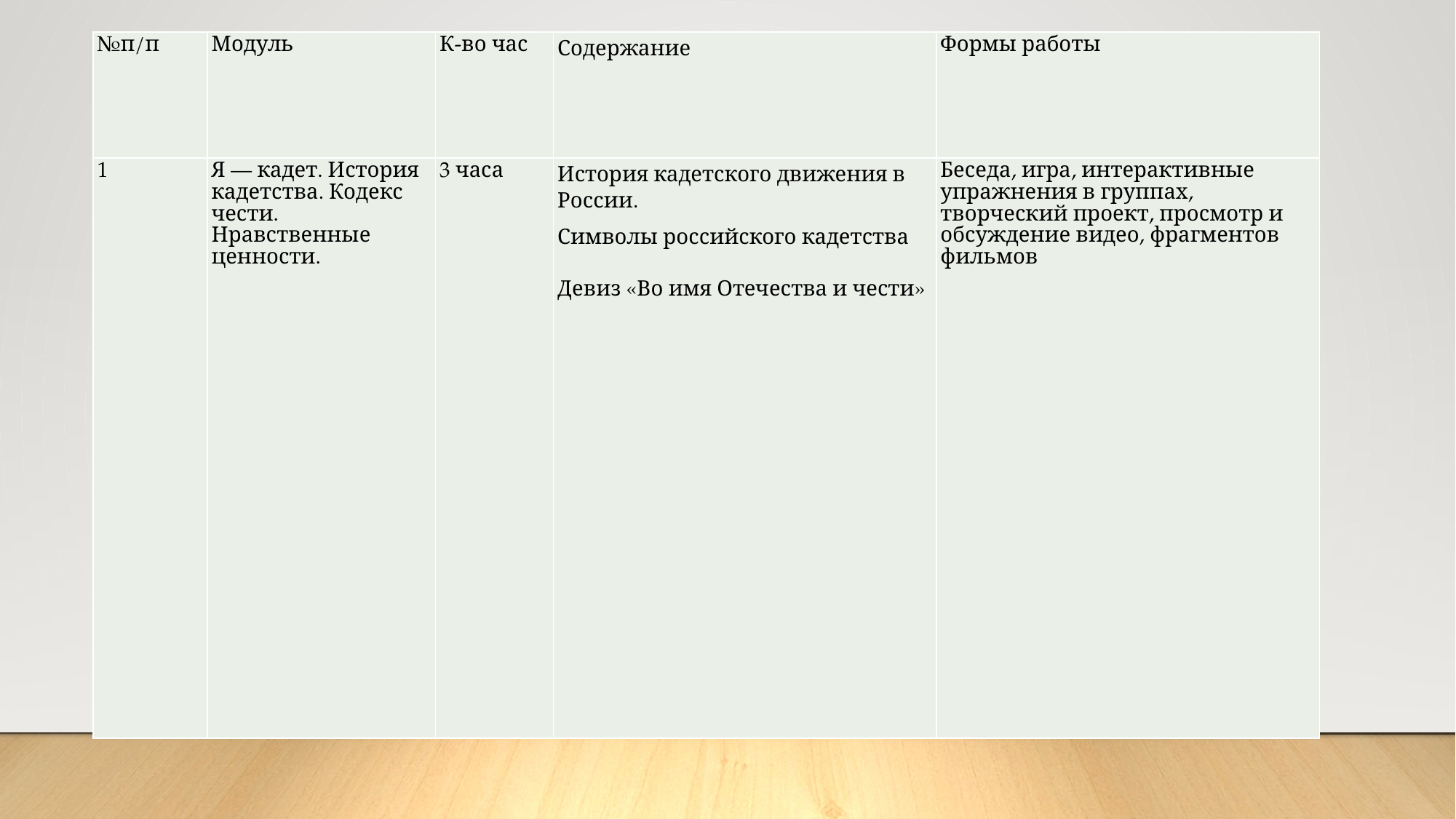

| №п/п | Модуль | К-во час | Содержание | Формы работы |
| --- | --- | --- | --- | --- |
| 1 | Я — кадет. История кадетства. Кодекс чести. Нравственные ценности. | 3 часа | История кадетского движения в России. Символы российского кадетства Девиз «Во имя Отечества и чести» | Беседа, игра, интерактивные упражнения в группах, творческий проект, просмотр и обсуждение видео, фрагментов фильмов |
#